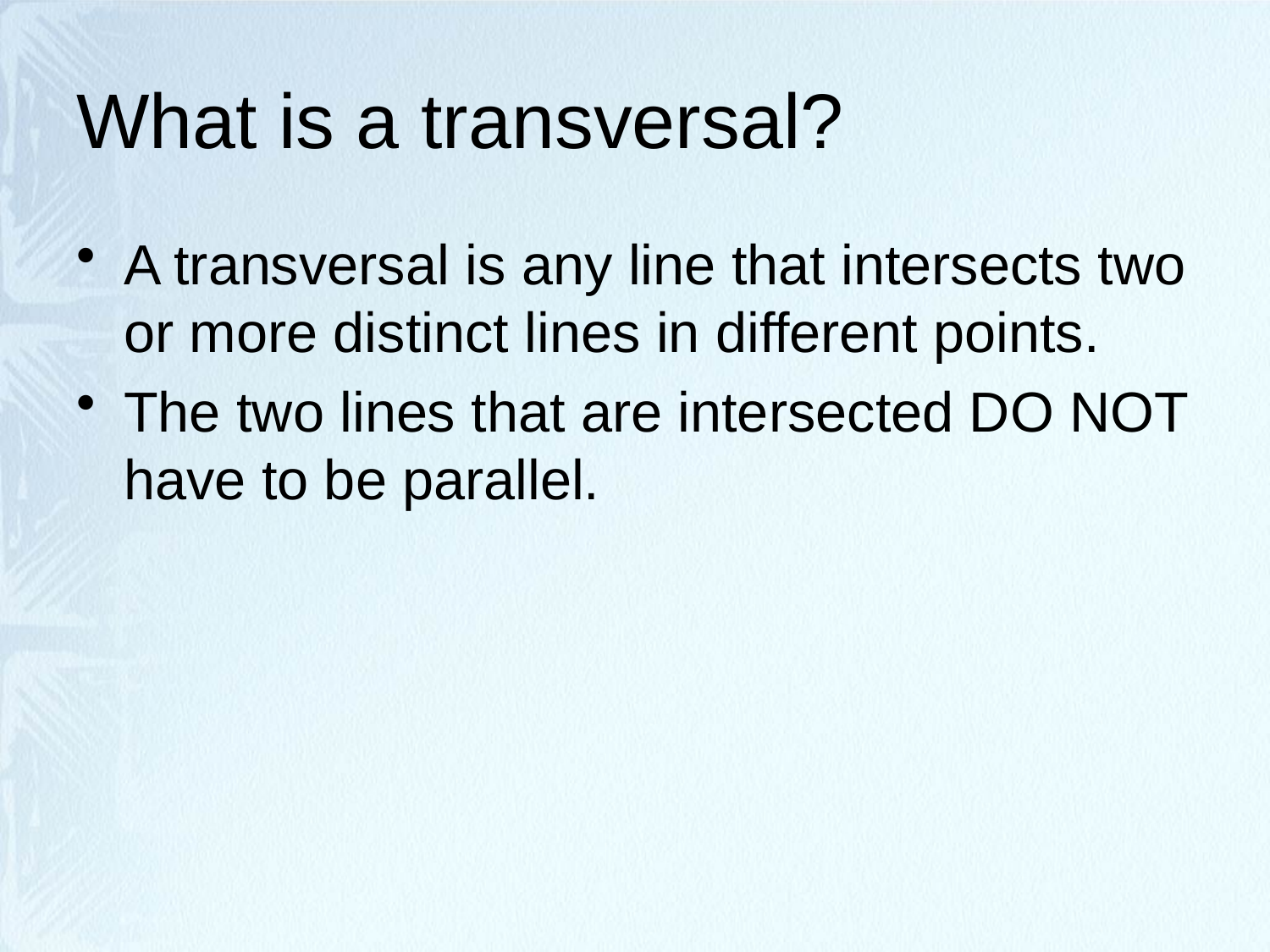

# What is a transversal?
A transversal is any line that intersects two or more distinct lines in different points.
The two lines that are intersected DO NOT have to be parallel.